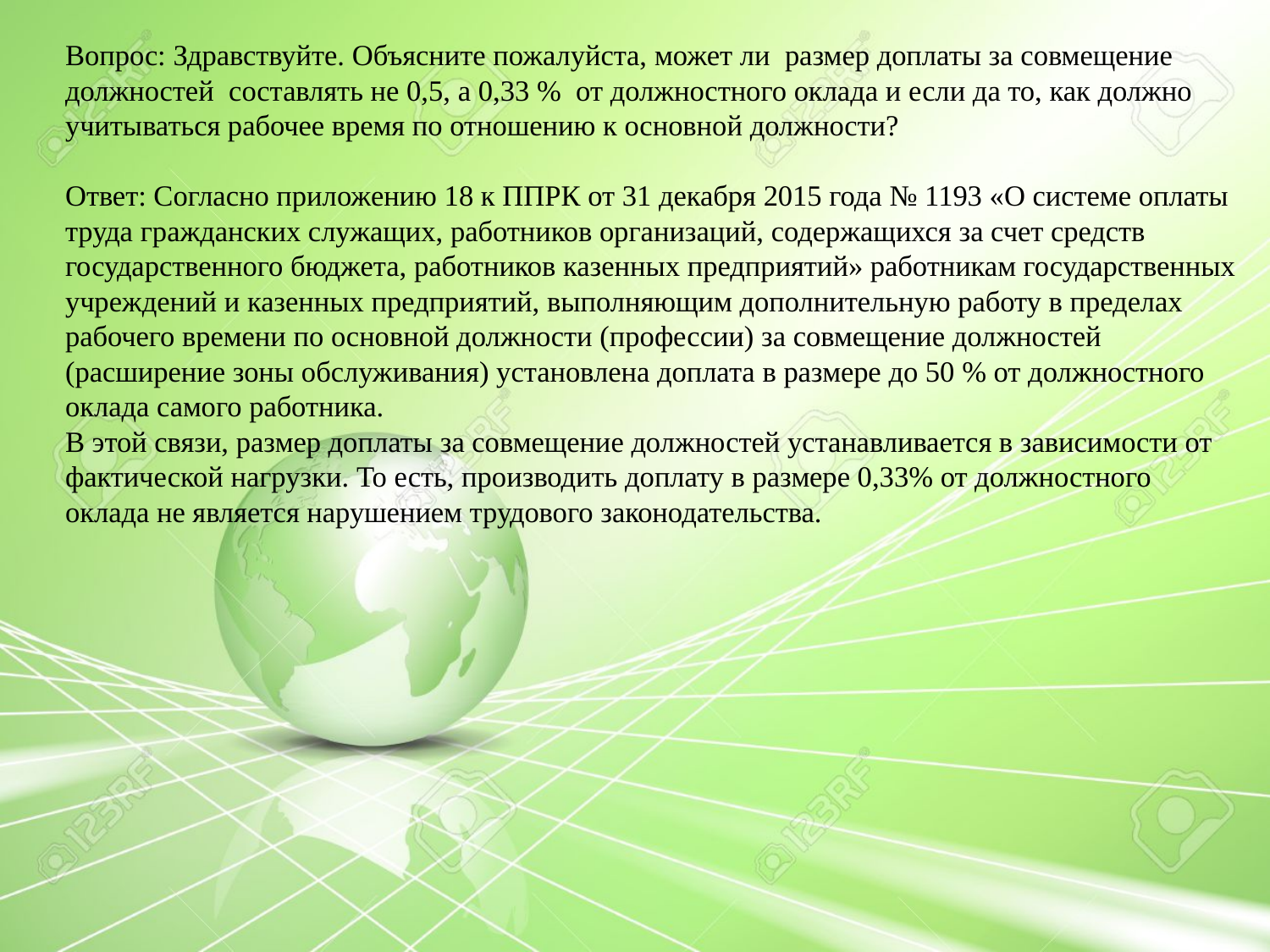

Вопрос: Здравствуйте. Объясните пожалуйста, может ли  размер доплаты за совмещение должностей  составлять не 0,5, а 0,33 %  от должностного оклада и если да то, как должно учитываться рабочее время по отношению к основной должности?

Ответ: Согласно приложению 18 к ППРК от 31 декабря 2015 года № 1193 «О системе оплаты труда гражданских служащих, работников организаций, содержащихся за счет средств государственного бюджета, работников казенных предприятий» работникам государственных учреждений и казенных предприятий, выполняющим дополнительную работу в пределах рабочего времени по основной должности (профессии) за совмещение должностей (расширение зоны обслуживания) установлена доплата в размере до 50 % от должностного оклада самого работника.
В этой связи, размер доплаты за совмещение должностей устанавливается в зависимости от фактической нагрузки. То есть, производить доплату в размере 0,33% от должностного оклада не является нарушением трудового законодательства.